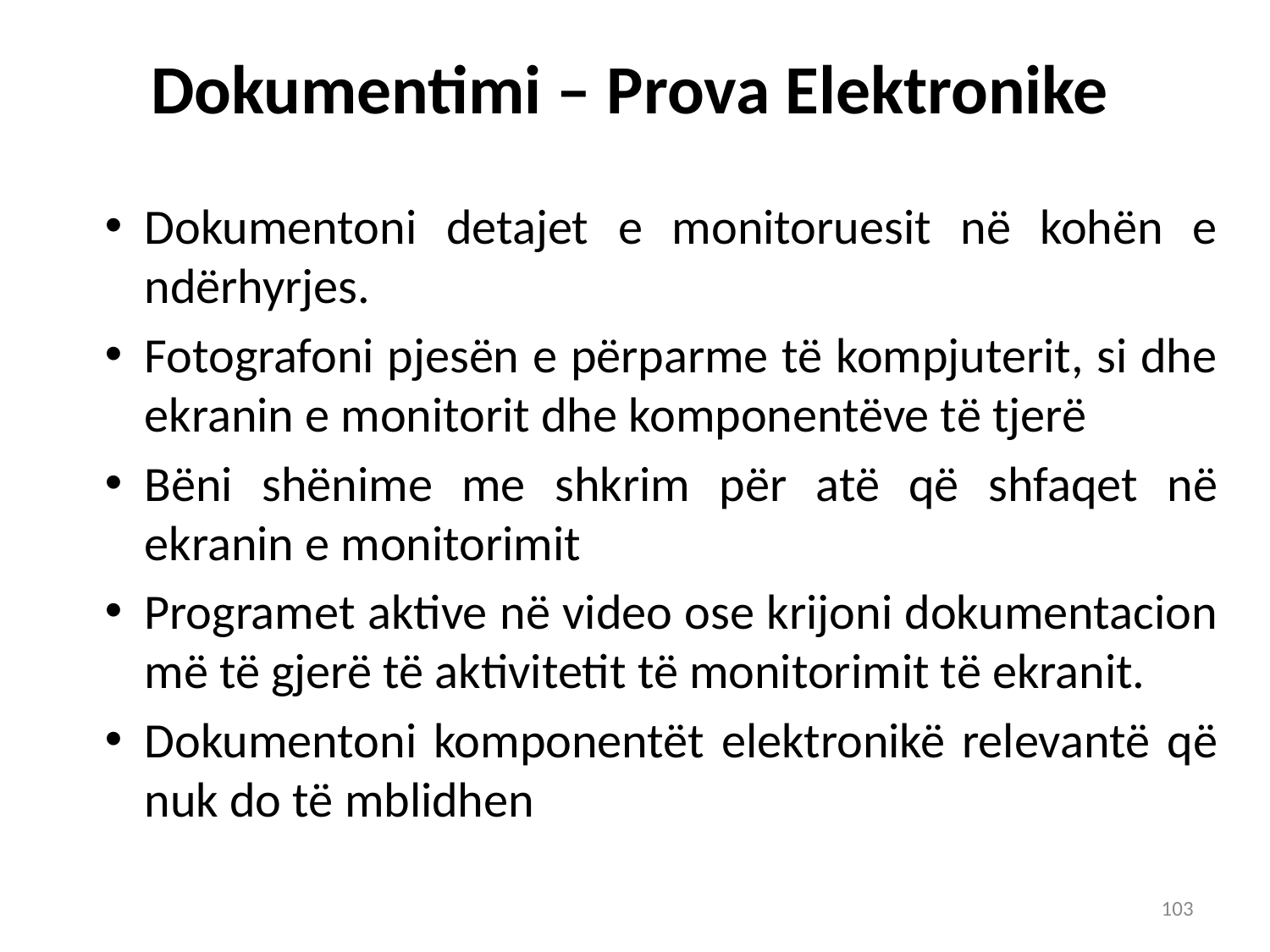

# Dokumentimi – Prova Elektronike
Dokumentoni detajet e monitoruesit në kohën e ndërhyrjes.
Fotografoni pjesën e përparme të kompjuterit, si dhe ekranin e monitorit dhe komponentëve të tjerë
Bëni shënime me shkrim për atë që shfaqet në ekranin e monitorimit
Programet aktive në video ose krijoni dokumentacion më të gjerë të aktivitetit të monitorimit të ekranit.
Dokumentoni komponentët elektronikë relevantë që nuk do të mblidhen
103